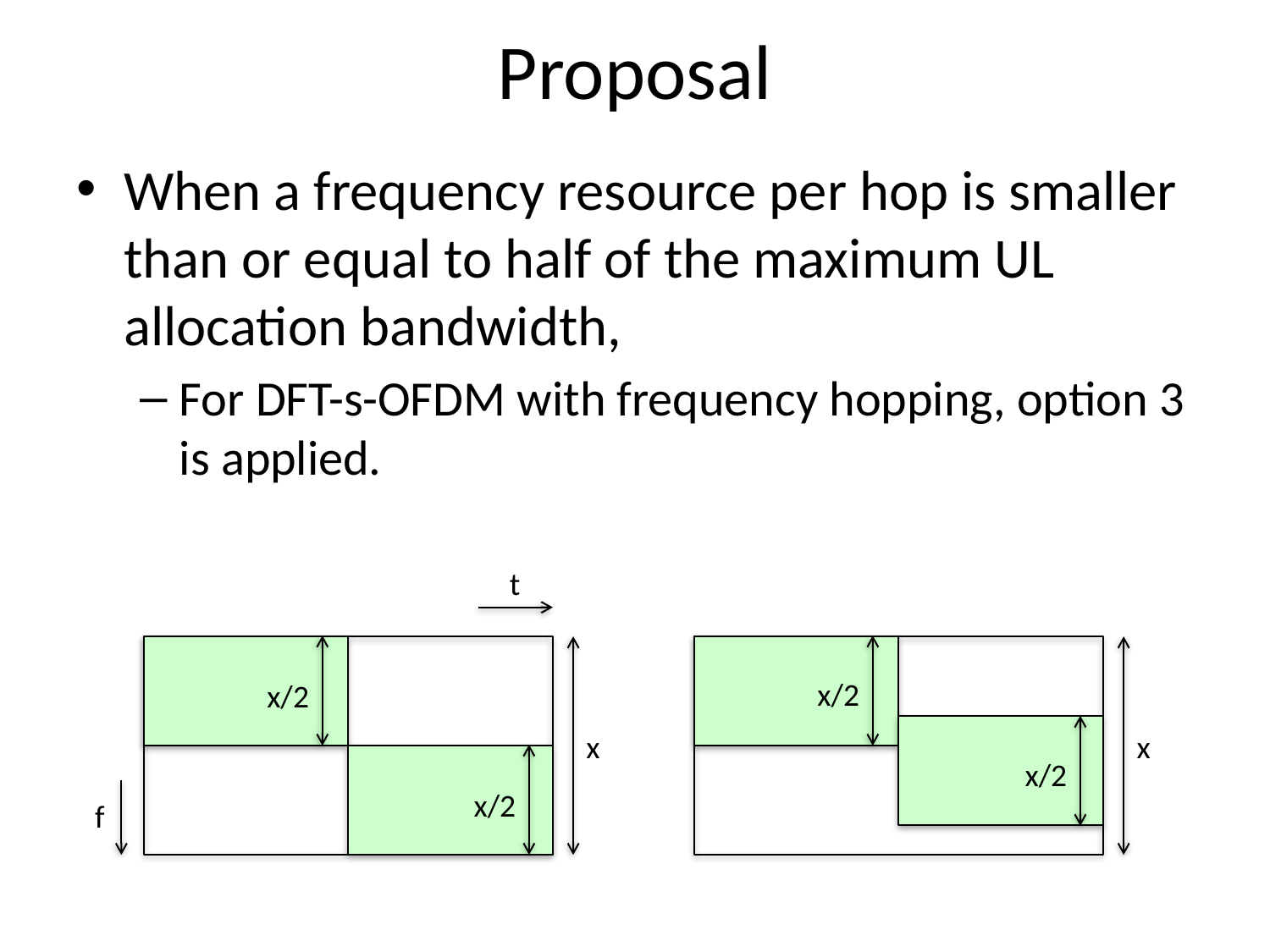

# Proposal
When a frequency resource per hop is smaller than or equal to half of the maximum UL allocation bandwidth,
For DFT-s-OFDM with frequency hopping, option 3 is applied.
t

x/2
x/2

x
x

x/2
x/2
f